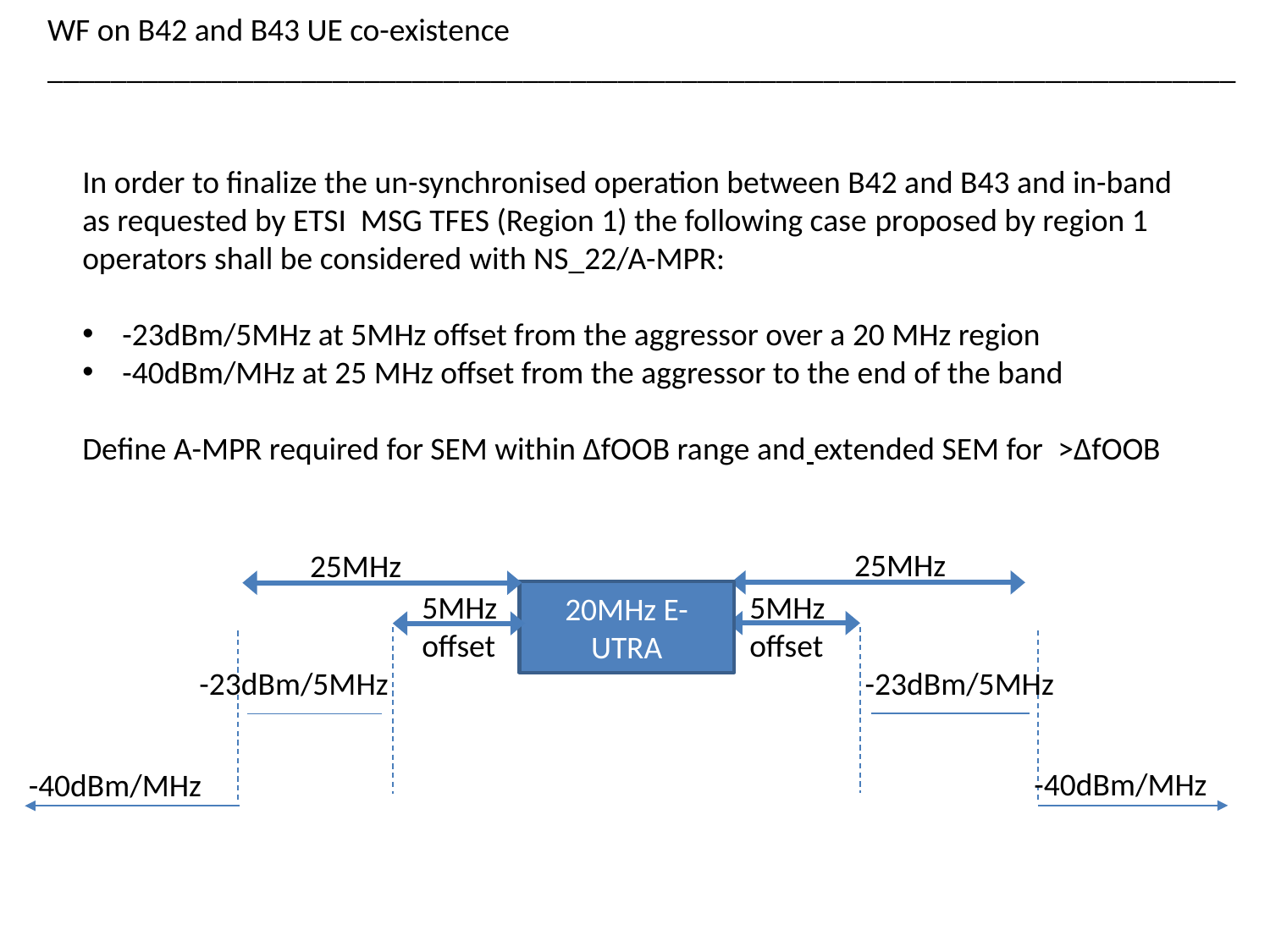

WF on B42 and B43 UE co-existence
___________________________________________________________________________
In order to finalize the un-synchronised operation between B42 and B43 and in-band as requested by ETSI  MSG TFES (Region 1) the following case proposed by region 1 operators shall be considered with NS_22/A-MPR:

-23dBm/5MHz at 5MHz offset from the aggressor over a 20 MHz region
-40dBm/MHz at 25 MHz offset from the aggressor to the end of the band

Define A-MPR required for SEM within ΔfOOB range and extended SEM for  >ΔfOOB

25MHz
25MHz
5MHz
offset
5MHz
offset
20MHz E-UTRA
20MHz E-UTRA
-23dBm/5MHz
-23dBm/5MHz
-40dBm/MHz
-40dBm/MHz